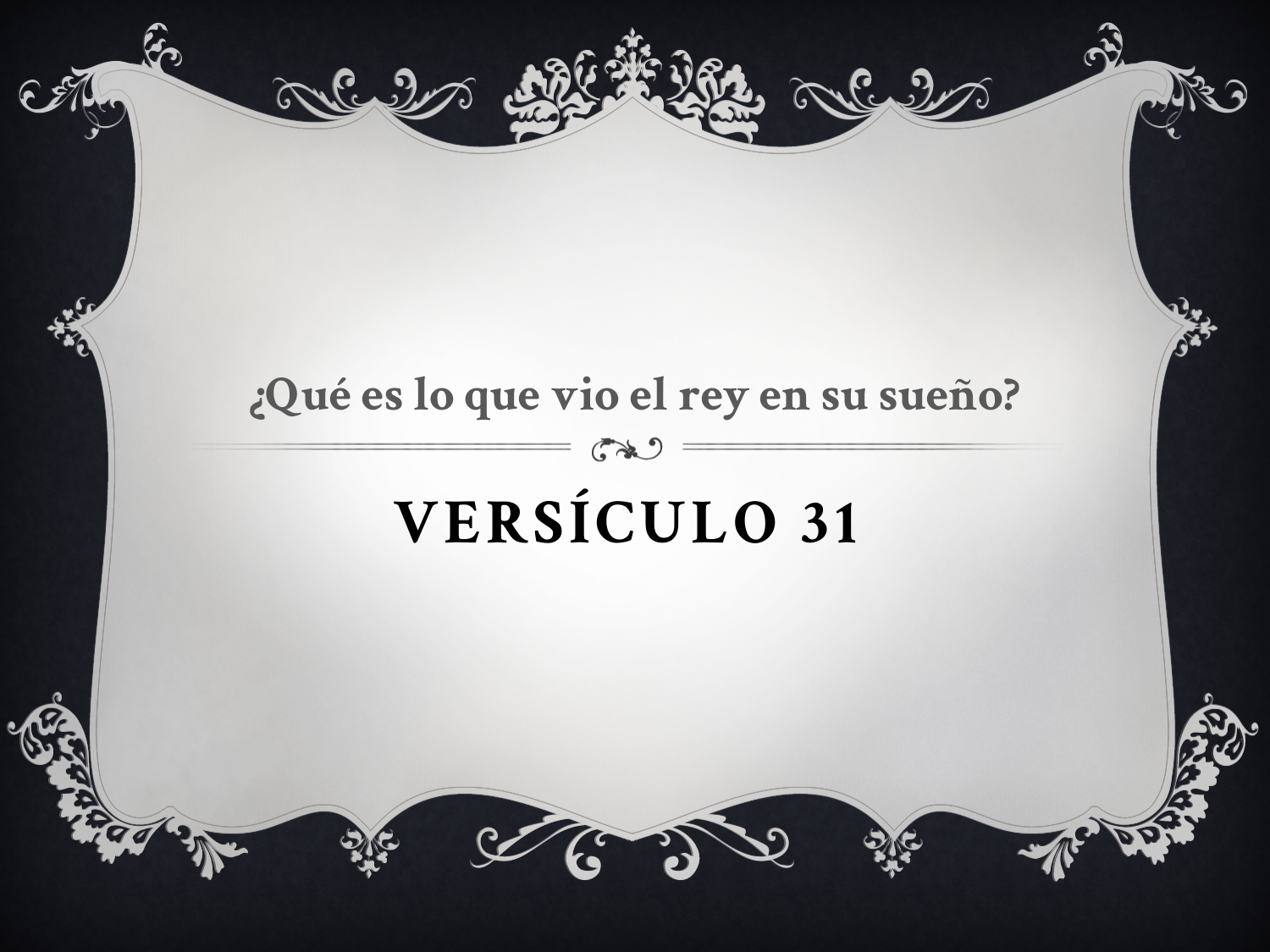

¿Qué es lo que vio el rey en su sueño?
# Versículo 31